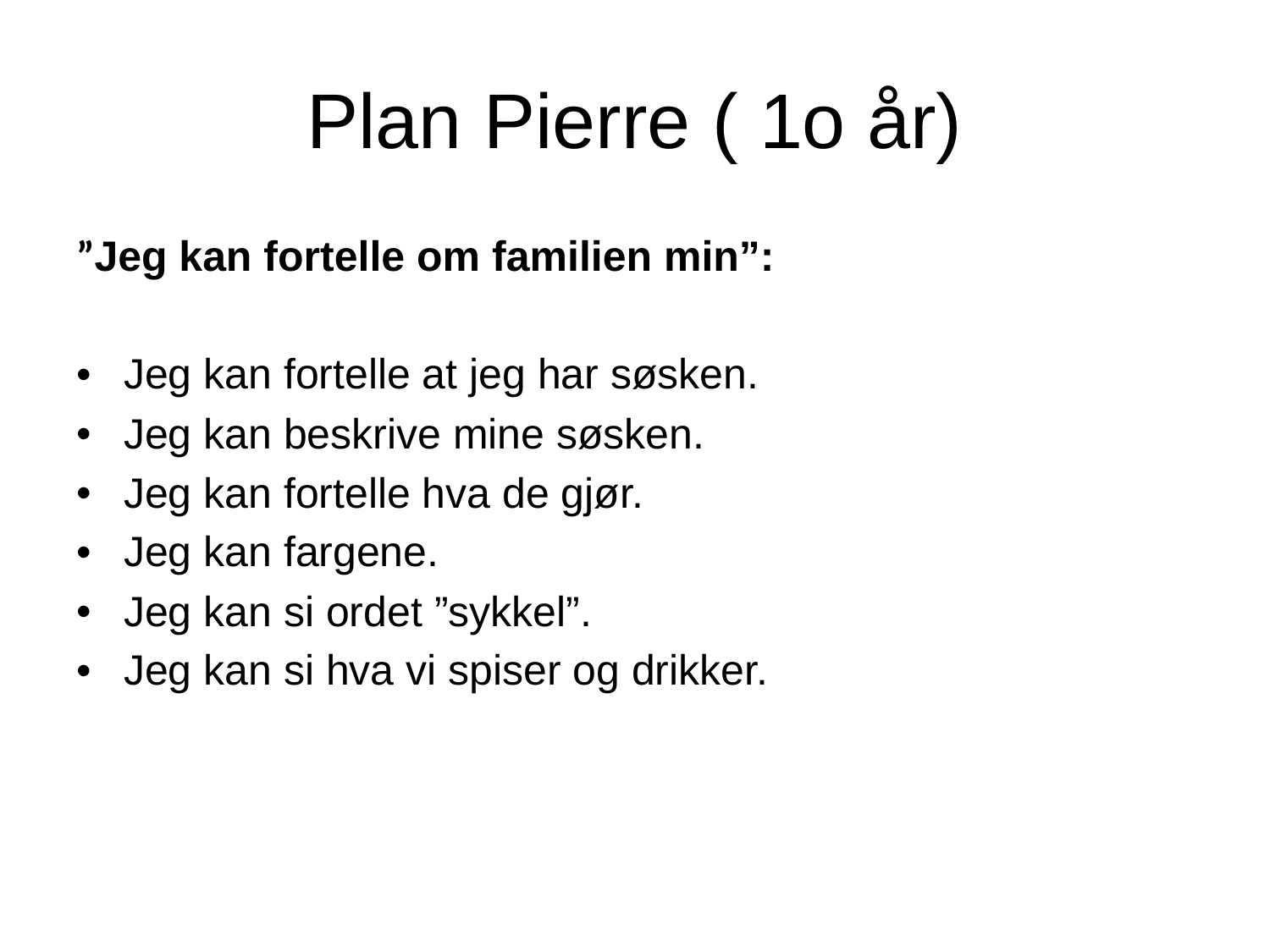

# Plan Pierre ( 1o år)
”Jeg kan fortelle om familien min”:

Jeg kan fortelle at jeg har søsken.
Jeg kan beskrive mine søsken.
Jeg kan fortelle hva de gjør.
Jeg kan fargene.
Jeg kan si ordet ”sykkel”.
Jeg kan si hva vi spiser og drikker.